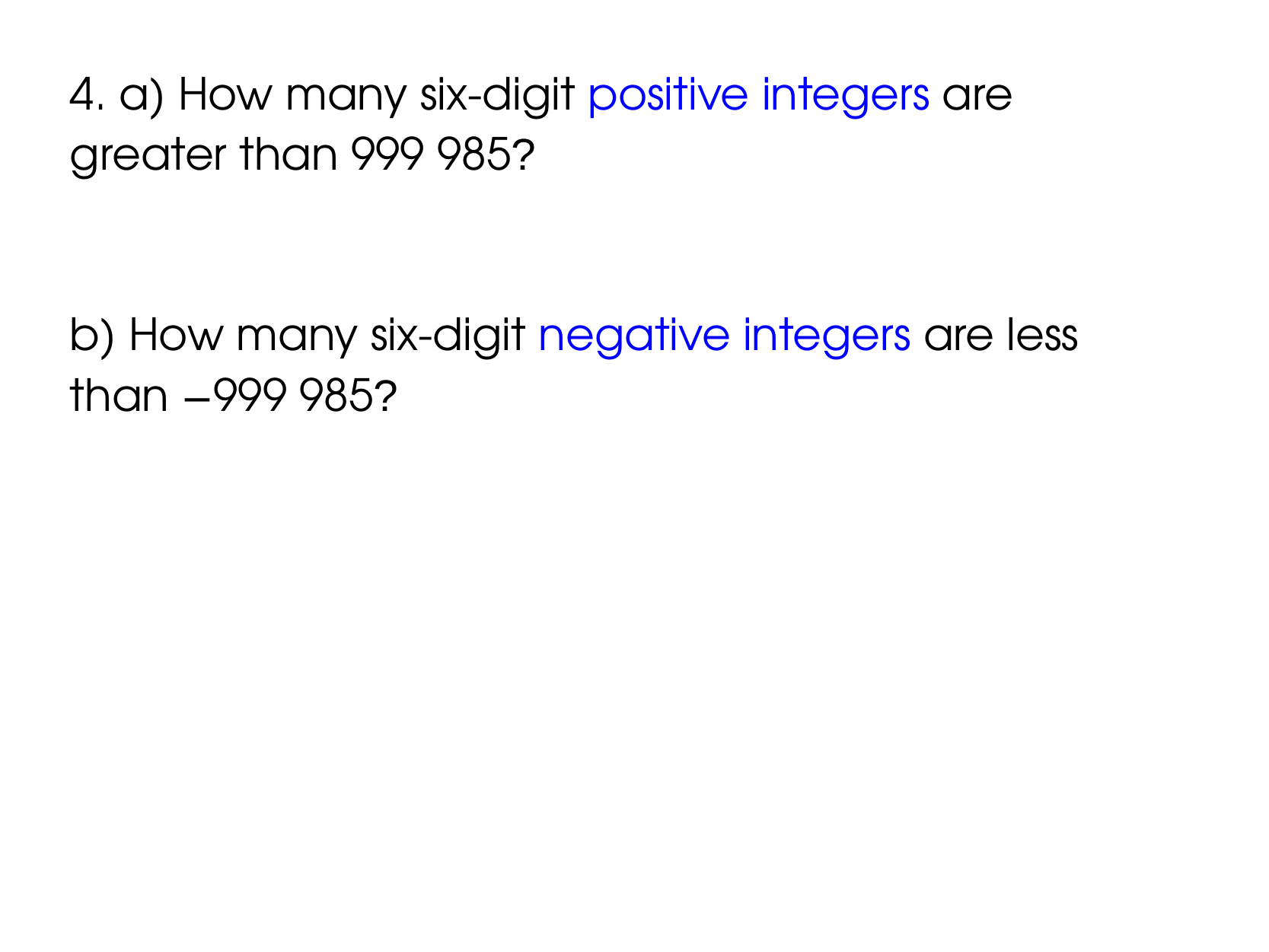

4. a) How many six-digit positive integers are greater than 999 985?
b) How many six-digit negative integers are less than −999 985?